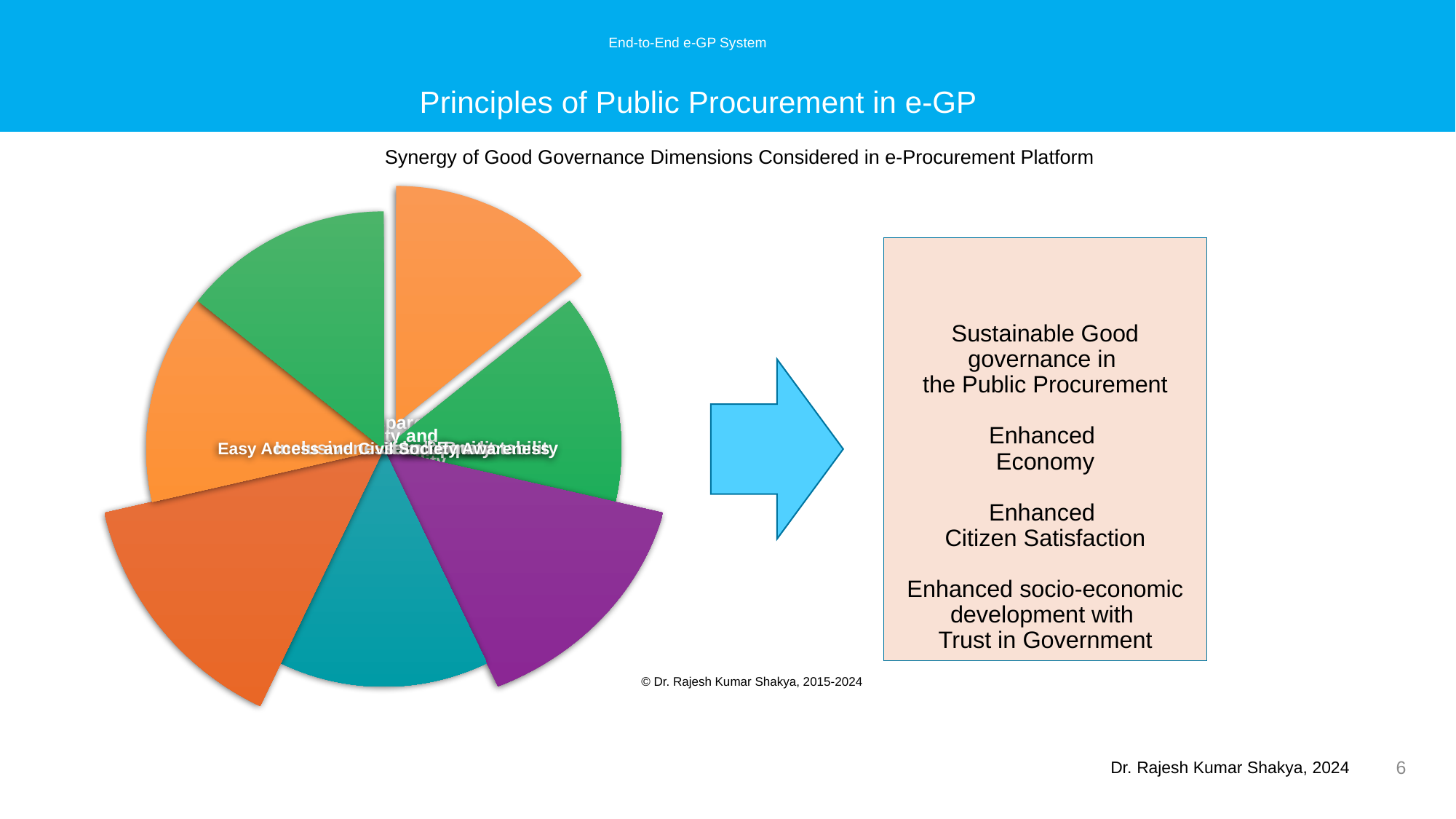

# End-to-End e-GP System
Principles of Public Procurement in e-GP
Synergy of Good Governance Dimensions Considered in e-Procurement Platform
Transparency
Integrity and
Accountability
Efficiency, Effectiveness & Predictability
Sustainable Development
Rule of law
Inclusiveness and Equity
Easy Access and Civil Society Awareness

Sustainable Good governance in
the Public Procurement

Enhanced
Economy

Enhanced
Citizen Satisfaction

Enhanced socio-economic development with
Trust in Government

Lesson 3

Strategies to combat stage fright
© Dr. Rajesh Kumar Shakya, 2015-2024
6
Dr. Rajesh Kumar Shakya, 2024